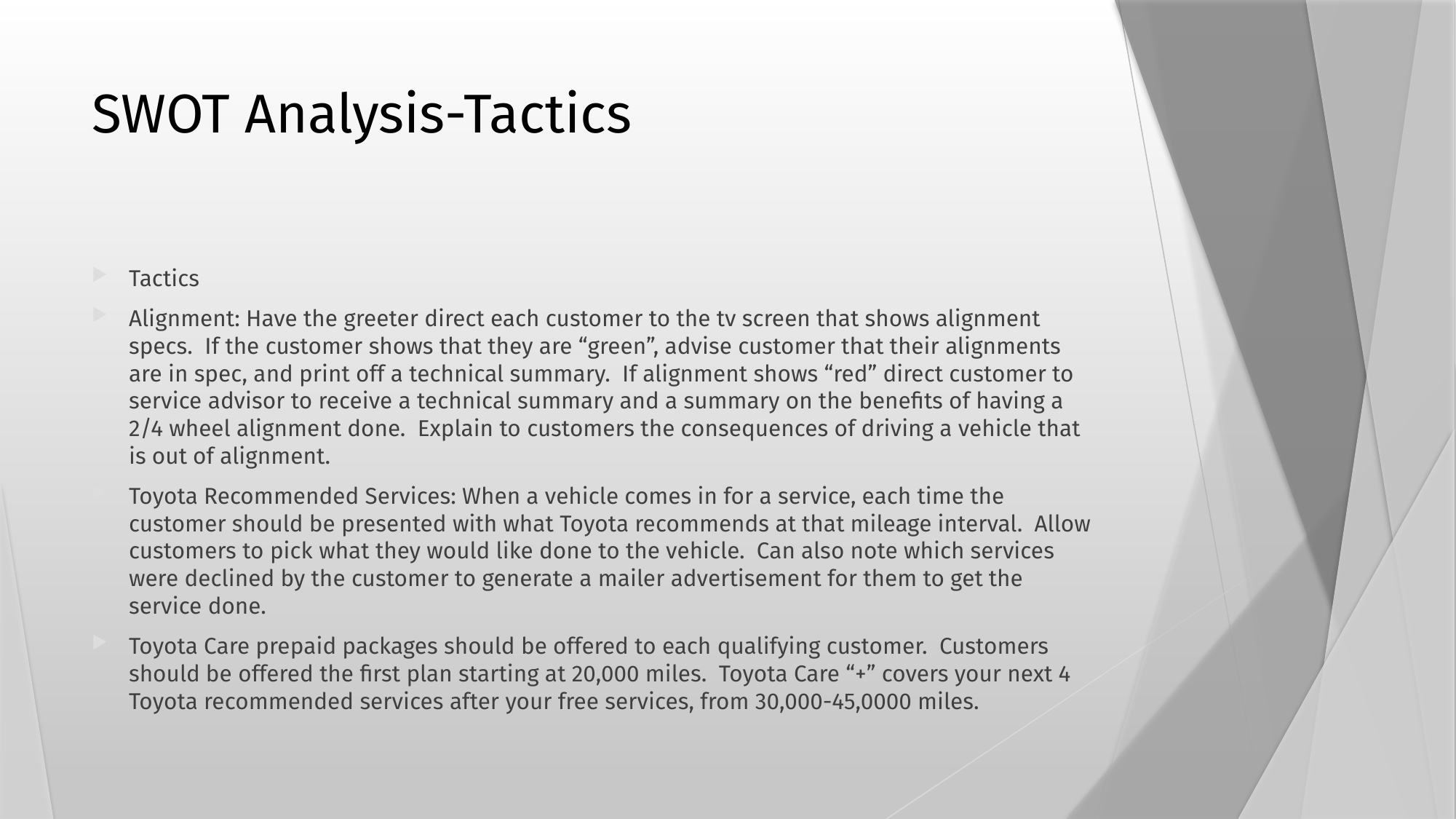

# SWOT Analysis-Tactics
Tactics
Alignment: Have the greeter direct each customer to the tv screen that shows alignment specs.  If the customer shows that they are “green”, advise customer that their alignments are in spec, and print off a technical summary.  If alignment shows “red” direct customer to service advisor to receive a technical summary and a summary on the benefits of having a 2/4 wheel alignment done.  Explain to customers the consequences of driving a vehicle that is out of alignment.
Toyota Recommended Services: When a vehicle comes in for a service, each time the customer should be presented with what Toyota recommends at that mileage interval.  Allow customers to pick what they would like done to the vehicle.  Can also note which services were declined by the customer to generate a mailer advertisement for them to get the service done.
Toyota Care prepaid packages should be offered to each qualifying customer.  Customers should be offered the first plan starting at 20,000 miles.  Toyota Care “+” covers your next 4 Toyota recommended services after your free services, from 30,000-45,0000 miles.